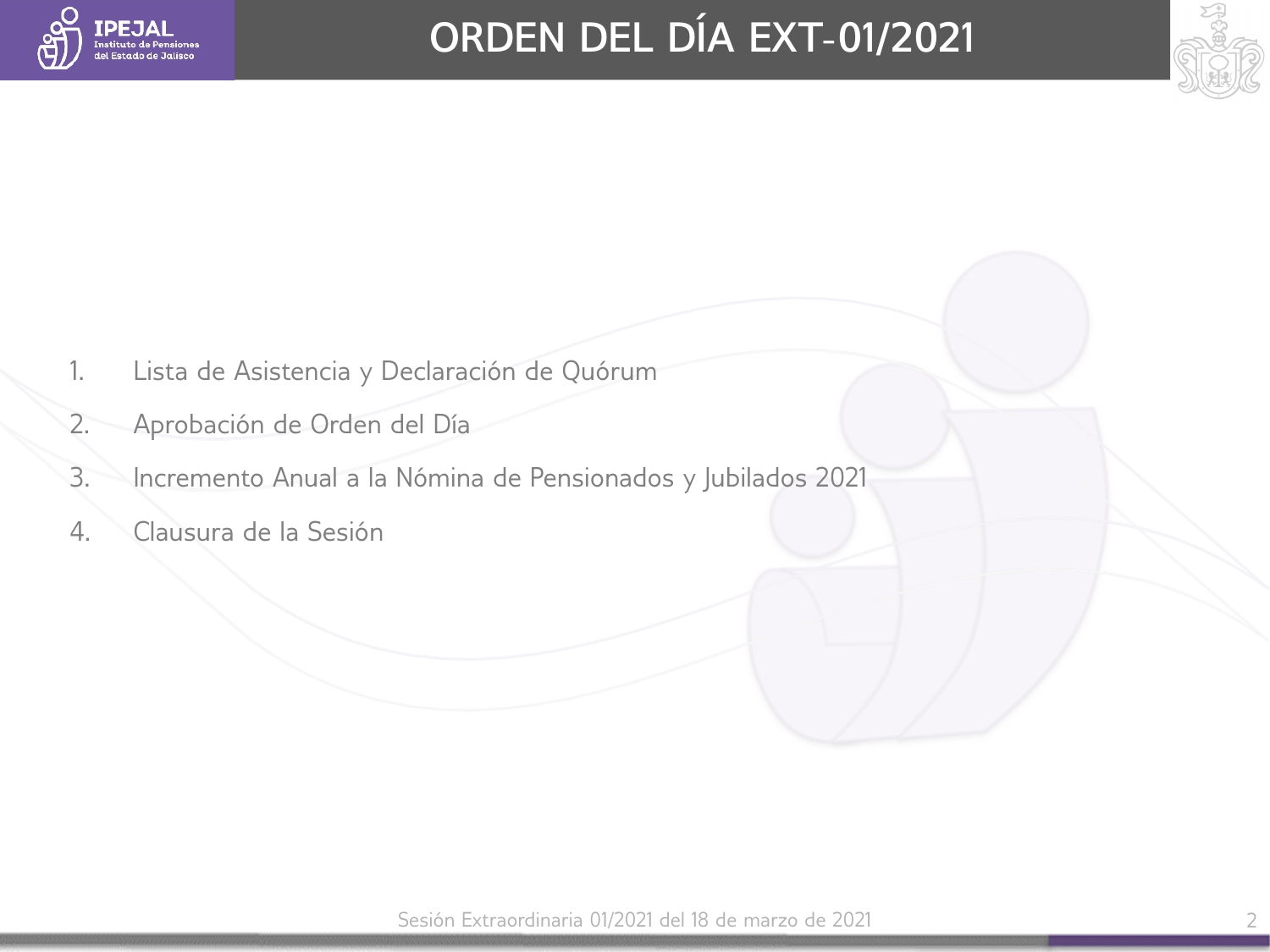

# ORDEN DEL DÍA EXT-01/2021
Lista de Asistencia y Declaración de Quórum
Aprobación de Orden del Día
Incremento Anual a la Nómina de Pensionados y Jubilados 2021
Clausura de la Sesión

Sesión Extraordinaria 01/2021 del 18 de marzo de 2021
2